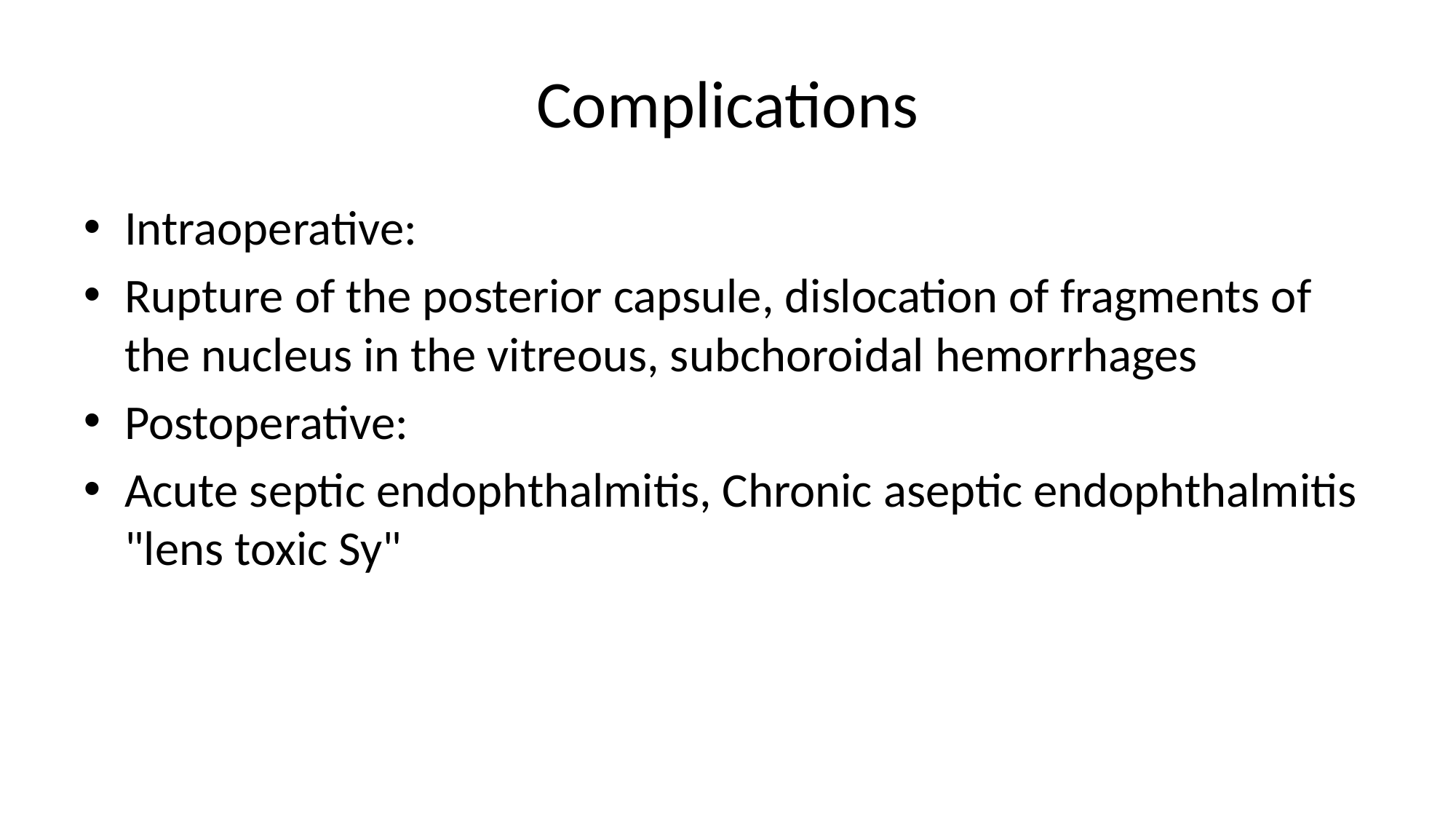

# Complications
Intraoperative:
Rupture of the posterior capsule, dislocation of fragments of the nucleus in the vitreous, subchoroidal hemorrhages
Postoperative:
Acute septic endophthalmitis, Chronic aseptic endophthalmitis "lens toxic Sy"